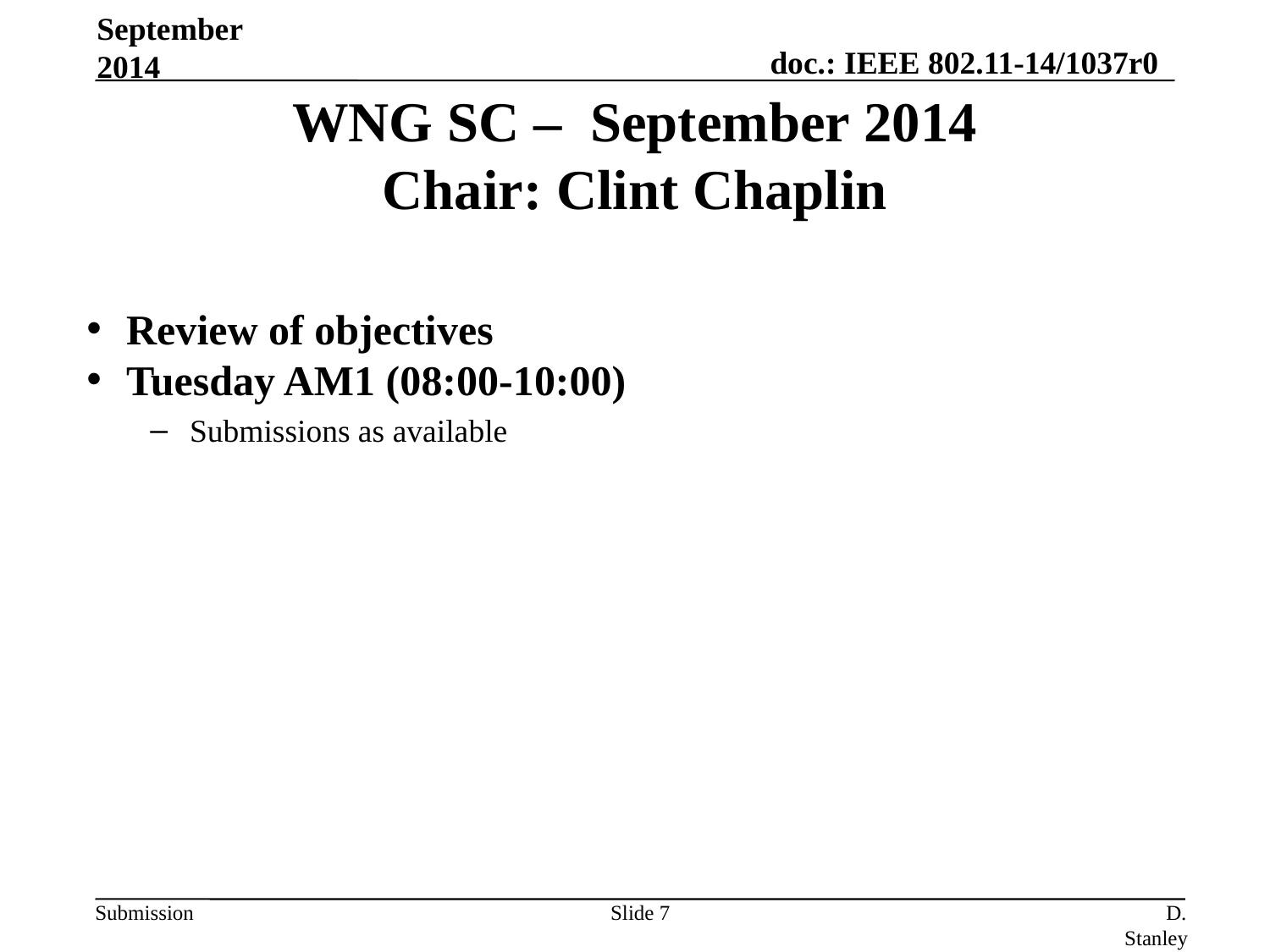

September 2014

WNG SC –  September 2014
Chair: Clint Chaplin
Review of objectives
Tuesday AM1 (08:00-10:00)
Submissions as available

Slide 7
D. Stanley, Aruba Networks